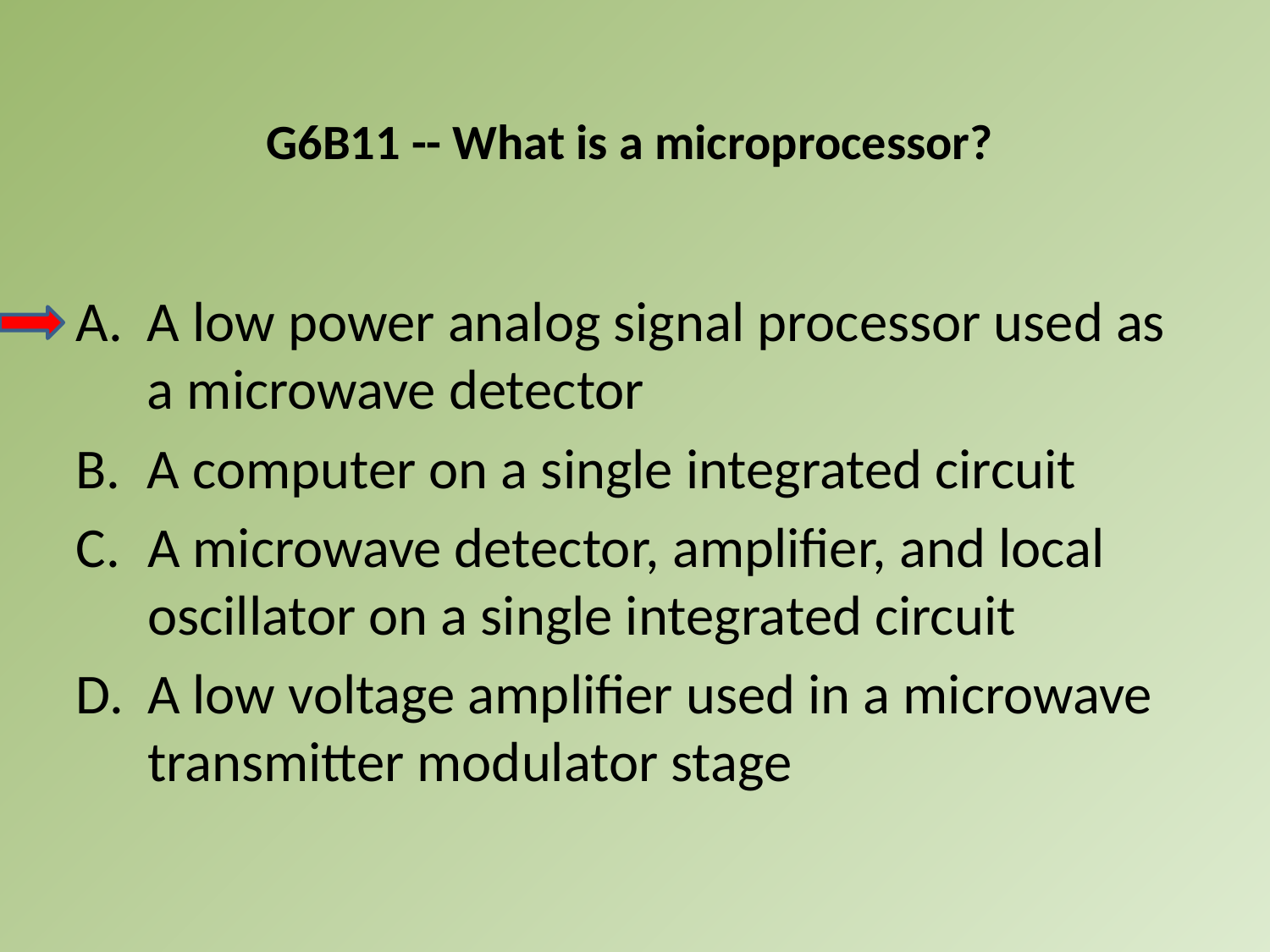

G6B11 -- What is a microprocessor?
A.	A low power analog signal processor used as a microwave detector
B.	A computer on a single integrated circuit
A microwave detector, amplifier, and local oscillator on a single integrated circuit
A low voltage amplifier used in a microwave transmitter modulator stage